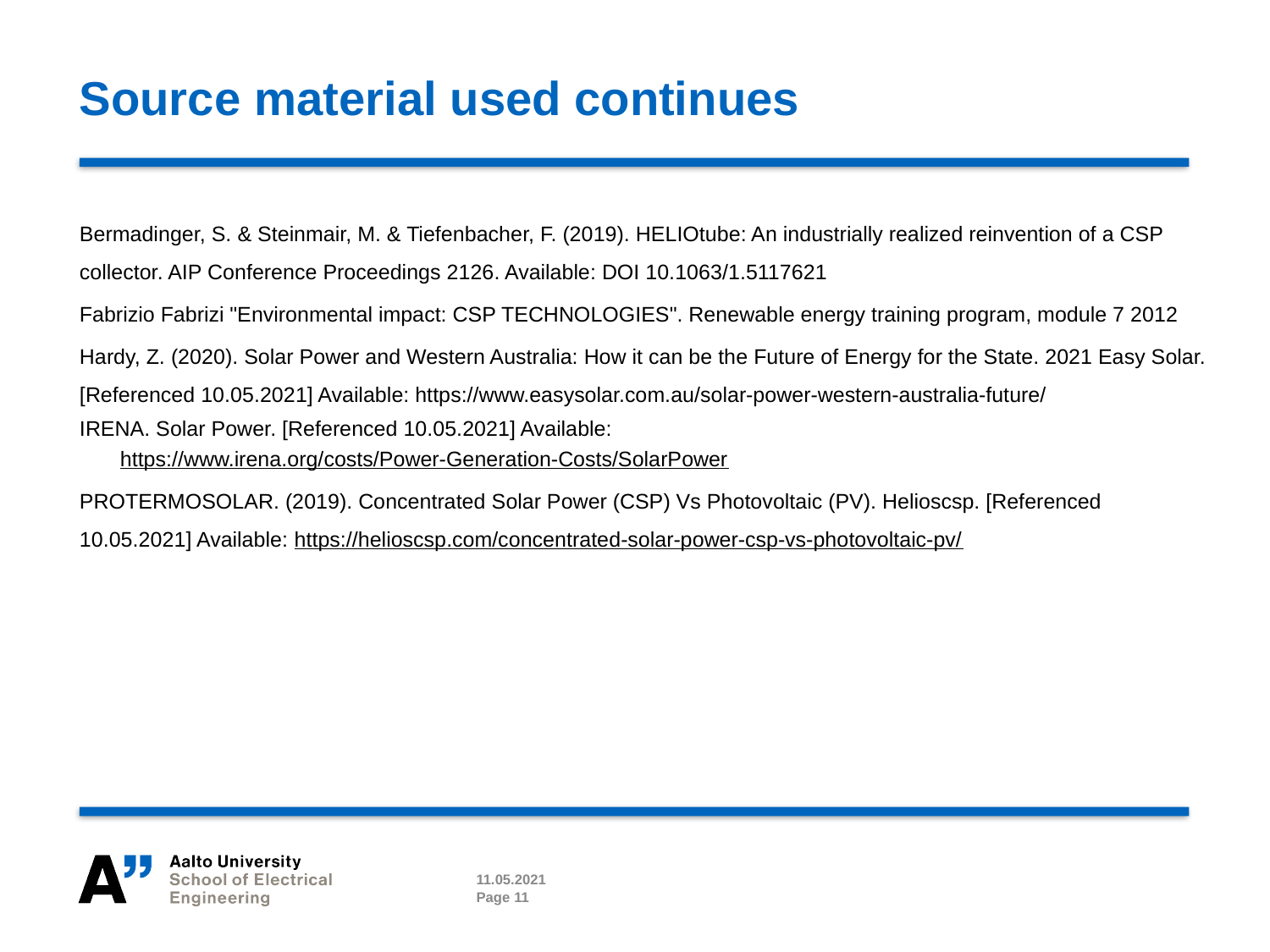

# Source material used continues
Bermadinger, S. & Steinmair, M. & Tiefenbacher, F. (2019). HELIOtube: An industrially realized reinvention of a CSP collector. AIP Conference Proceedings 2126. Available: DOI 10.1063/1.5117621
Fabrizio Fabrizi "Environmental impact: CSP TECHNOLOGIES". Renewable energy training program, module 7 2012
Hardy, Z. (2020). Solar Power and Western Australia: How it can be the Future of Energy for the State. 2021 Easy Solar. [Referenced 10.05.2021] Available: https://www.easysolar.com.au/solar-power-western-australia-future/
IRENA. Solar Power. [Referenced 10.05.2021] Available: https://www.irena.org/costs/Power-Generation-Costs/SolarPower
PROTERMOSOLAR. (2019). Concentrated Solar Power (CSP) Vs Photovoltaic (PV). Helioscsp. [Referenced 10.05.2021] Available: https://helioscsp.com/concentrated-solar-power-csp-vs-photovoltaic-pv/
11.05.2021
Page 11